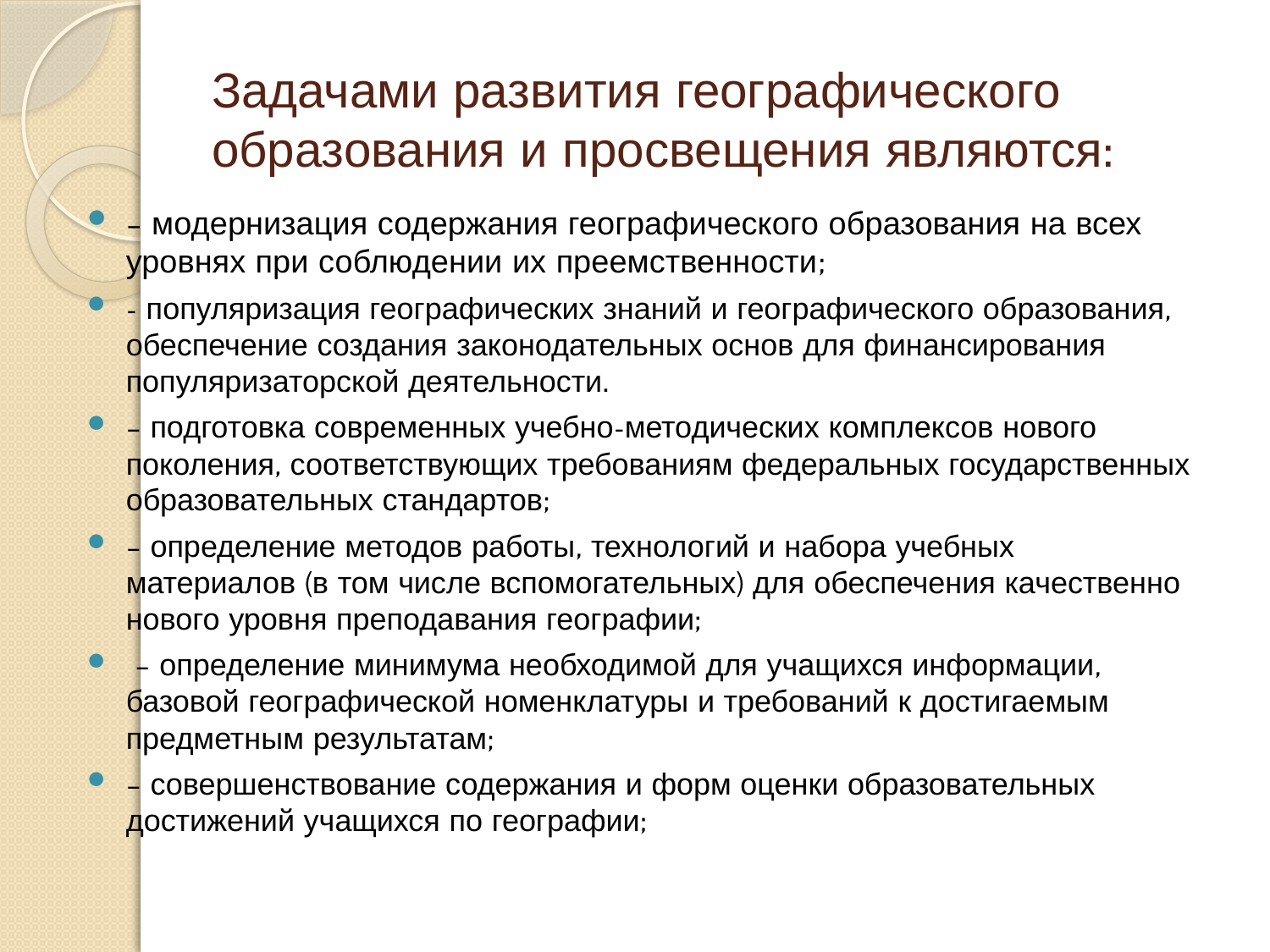

# Задачами развития географического образования и просвещения являются:
– модернизация содержания географического образования на всех уровнях при соблюдении их преемственности;
- популяризация географических знаний и географического образования, обеспечение создания законодательных основ для финансирования популяризаторской деятельности.
– подготовка современных учебно-методических комплексов нового поколения, соответствующих требованиям федеральных государственных образовательных стандартов;
– определение методов работы, технологий и набора учебных материалов (в том числе вспомогательных) для обеспечения качественно нового уровня преподавания географии;
 – определение минимума необходимой для учащихся информации, базовой географической номенклатуры и требований к достигаемым предметным результатам;
– совершенствование содержания и форм оценки образовательных достижений учащихся по географии;